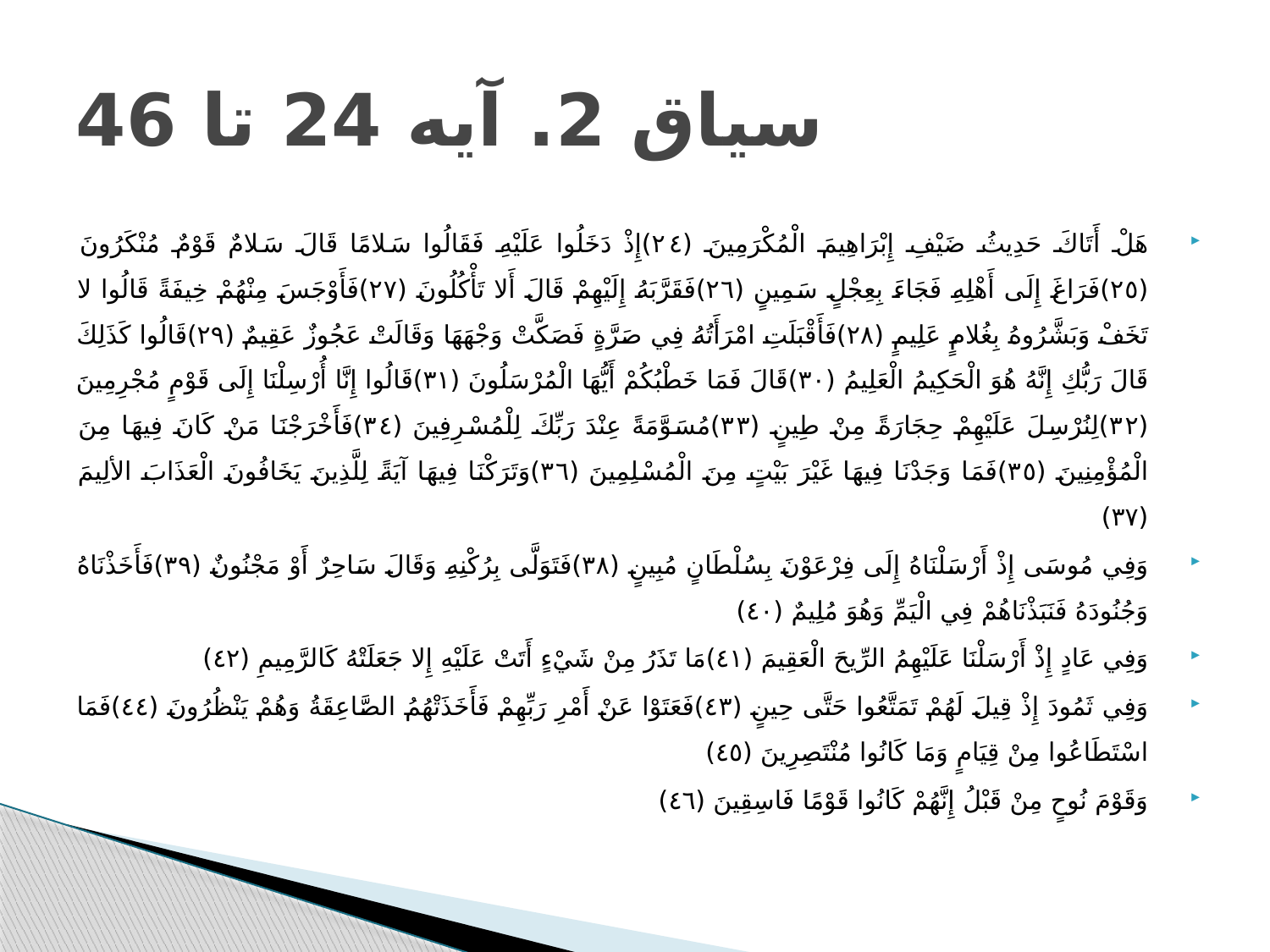

# سیاق 2. آیه 24 تا 46
هَلْ أَتَاكَ حَدِيثُ ضَيْفِ إِبْرَاهِيمَ الْمُكْرَمِينَ (٢٤)إِذْ دَخَلُوا عَلَيْهِ فَقَالُوا سَلامًا قَالَ سَلامٌ قَوْمٌ مُنْكَرُونَ (٢٥)فَرَاغَ إِلَى أَهْلِهِ فَجَاءَ بِعِجْلٍ سَمِينٍ (٢٦)فَقَرَّبَهُ إِلَيْهِمْ قَالَ أَلا تَأْكُلُونَ (٢٧)فَأَوْجَسَ مِنْهُمْ خِيفَةً قَالُوا لا تَخَفْ وَبَشَّرُوهُ بِغُلامٍ عَلِيمٍ (٢٨)فَأَقْبَلَتِ امْرَأَتُهُ فِي صَرَّةٍ فَصَكَّتْ وَجْهَهَا وَقَالَتْ عَجُوزٌ عَقِيمٌ (٢٩)قَالُوا كَذَلِكَ قَالَ رَبُّكِ إِنَّهُ هُوَ الْحَكِيمُ الْعَلِيمُ (٣٠)قَالَ فَمَا خَطْبُكُمْ أَيُّهَا الْمُرْسَلُونَ (٣١)قَالُوا إِنَّا أُرْسِلْنَا إِلَى قَوْمٍ مُجْرِمِينَ (٣٢)لِنُرْسِلَ عَلَيْهِمْ حِجَارَةً مِنْ طِينٍ (٣٣)مُسَوَّمَةً عِنْدَ رَبِّكَ لِلْمُسْرِفِينَ (٣٤)فَأَخْرَجْنَا مَنْ كَانَ فِيهَا مِنَ الْمُؤْمِنِينَ (٣٥)فَمَا وَجَدْنَا فِيهَا غَيْرَ بَيْتٍ مِنَ الْمُسْلِمِينَ (٣٦)وَتَرَكْنَا فِيهَا آيَةً لِلَّذِينَ يَخَافُونَ الْعَذَابَ الألِيمَ (٣٧)
وَفِي مُوسَى إِذْ أَرْسَلْنَاهُ إِلَى فِرْعَوْنَ بِسُلْطَانٍ مُبِينٍ (٣٨)فَتَوَلَّى بِرُكْنِهِ وَقَالَ سَاحِرٌ أَوْ مَجْنُونٌ (٣٩)فَأَخَذْنَاهُ وَجُنُودَهُ فَنَبَذْنَاهُمْ فِي الْيَمِّ وَهُوَ مُلِيمٌ (٤٠)
وَفِي عَادٍ إِذْ أَرْسَلْنَا عَلَيْهِمُ الرِّيحَ الْعَقِيمَ (٤١)مَا تَذَرُ مِنْ شَيْءٍ أَتَتْ عَلَيْهِ إِلا جَعَلَتْهُ كَالرَّمِيمِ (٤٢)
وَفِي ثَمُودَ إِذْ قِيلَ لَهُمْ تَمَتَّعُوا حَتَّى حِينٍ (٤٣)فَعَتَوْا عَنْ أَمْرِ رَبِّهِمْ فَأَخَذَتْهُمُ الصَّاعِقَةُ وَهُمْ يَنْظُرُونَ (٤٤)فَمَا اسْتَطَاعُوا مِنْ قِيَامٍ وَمَا كَانُوا مُنْتَصِرِينَ (٤٥)
وَقَوْمَ نُوحٍ مِنْ قَبْلُ إِنَّهُمْ كَانُوا قَوْمًا فَاسِقِينَ (٤٦)